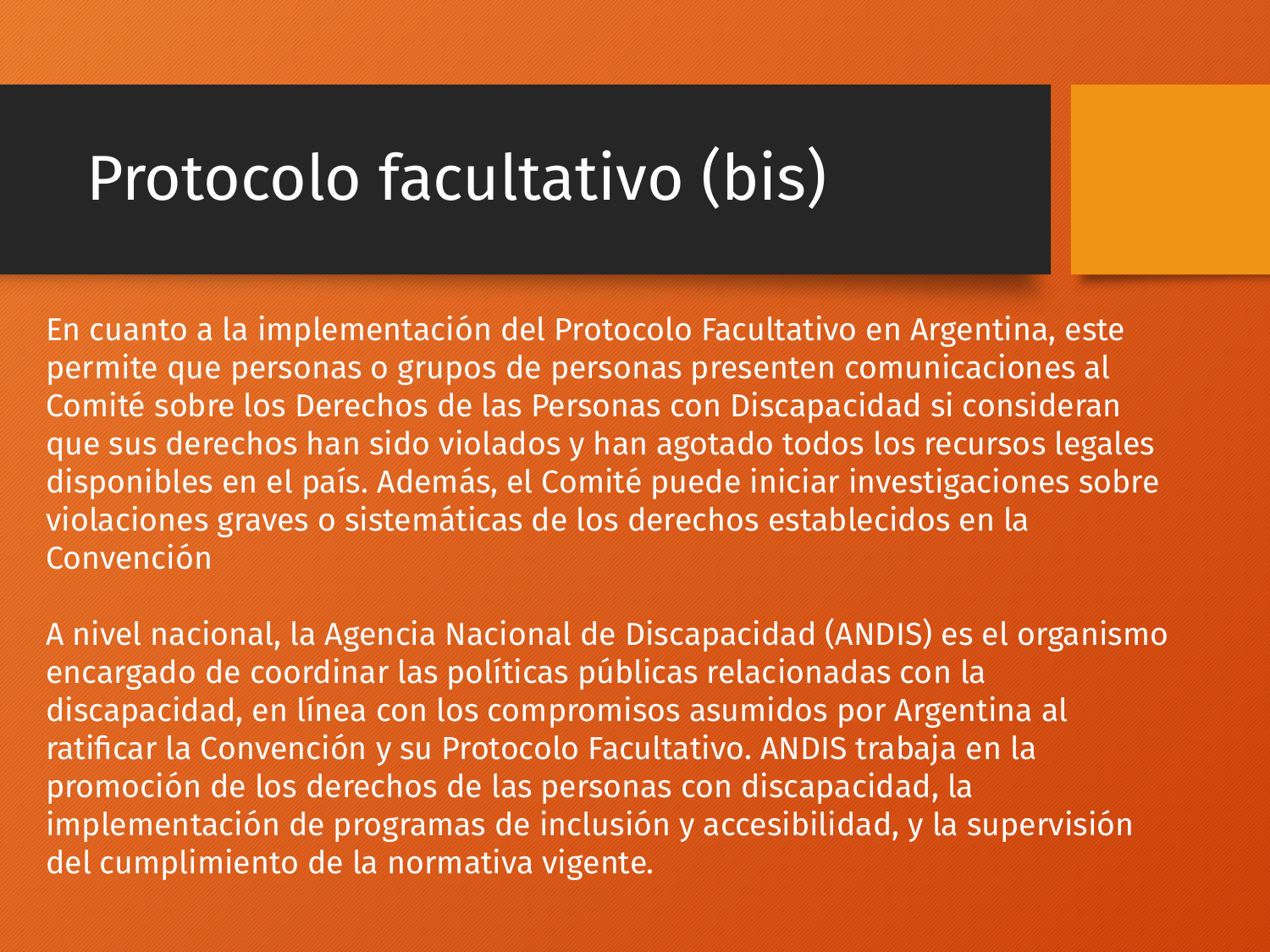

# Protocolo facultativo (bis)
En cuanto a la implementación del Protocolo Facultativo en Argentina, este permite que personas o grupos de personas presenten comunicaciones al Comité sobre los Derechos de las Personas con Discapacidad si consideran que sus derechos han sido violados y han agotado todos los recursos legales disponibles en el país. Además, el Comité puede iniciar investigaciones sobre violaciones graves o sistemáticas de los derechos establecidos en la Convención

A nivel nacional, la Agencia Nacional de Discapacidad (ANDIS) es el organismo encargado de coordinar las políticas públicas relacionadas con la discapacidad, en línea con los compromisos asumidos por Argentina al ratificar la Convención y su Protocolo Facultativo. ANDIS trabaja en la promoción de los derechos de las personas con discapacidad, la implementación de programas de inclusión y accesibilidad, y la supervisión del cumplimiento de la normativa vigente.